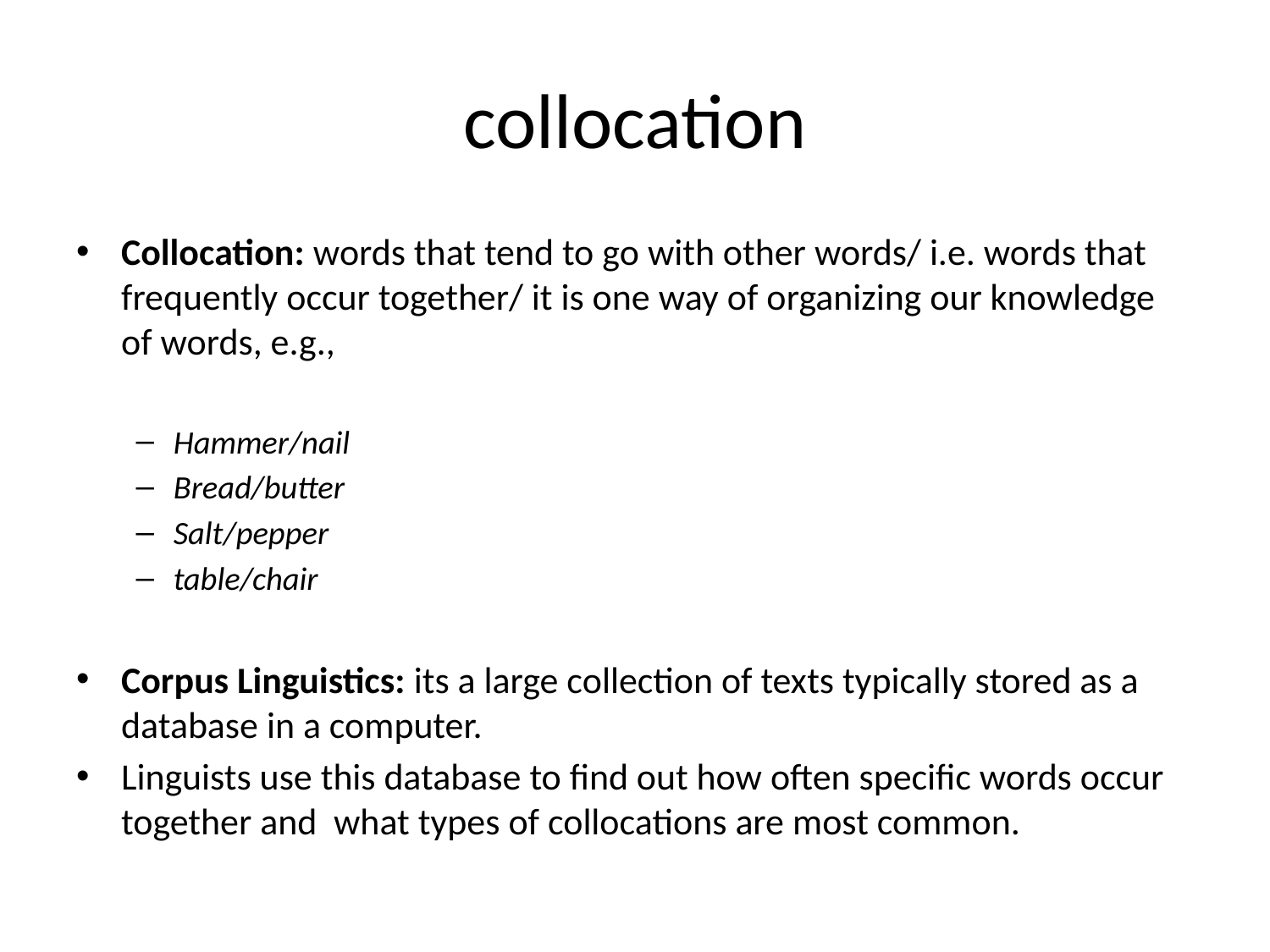

# collocation
Collocation: words that tend to go with other words/ i.e. words that frequently occur together/ it is one way of organizing our knowledge of words, e.g.,

Hammer/nail
Bread/butter
Salt/pepper
table/chair

Corpus Linguistics: its a large collection of texts typically stored as a database in a computer.
Linguists use this database to find out how often specific words occur together and  what types of collocations are most common.